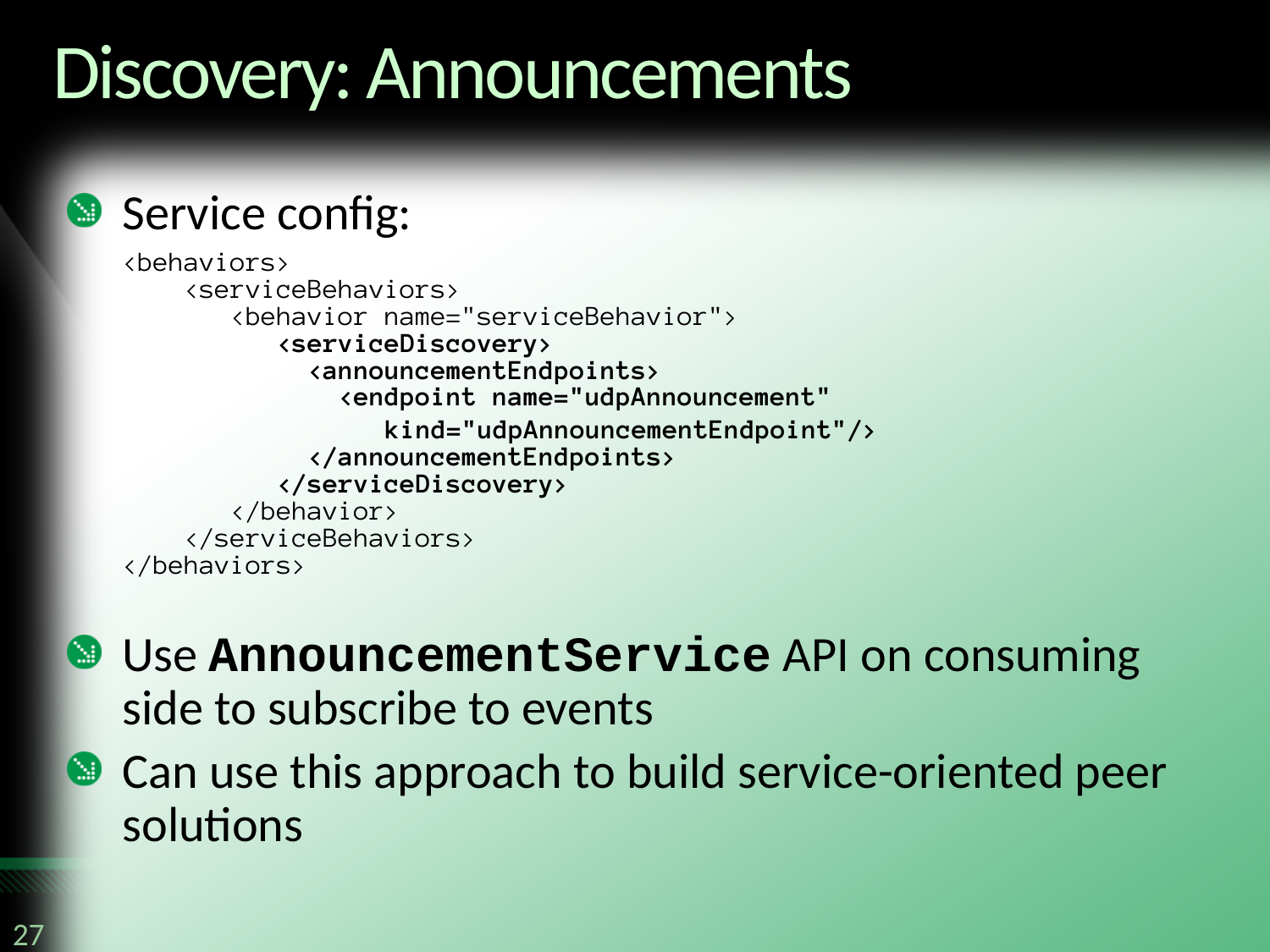

# Discovery: Announcements
Service config:

Use AnnouncementService API on consuming side to subscribe to events
Can use this approach to build service-oriented peer solutions
<behaviors>
    <serviceBehaviors>
       <behavior name="serviceBehavior">
          <serviceDiscovery>
            <announcementEndpoints>
              <endpoint name="udpAnnouncement"
                 kind="udpAnnouncementEndpoint"/>
            </announcementEndpoints>
          </serviceDiscovery>
       </behavior>
    </serviceBehaviors>      
</behaviors>
27